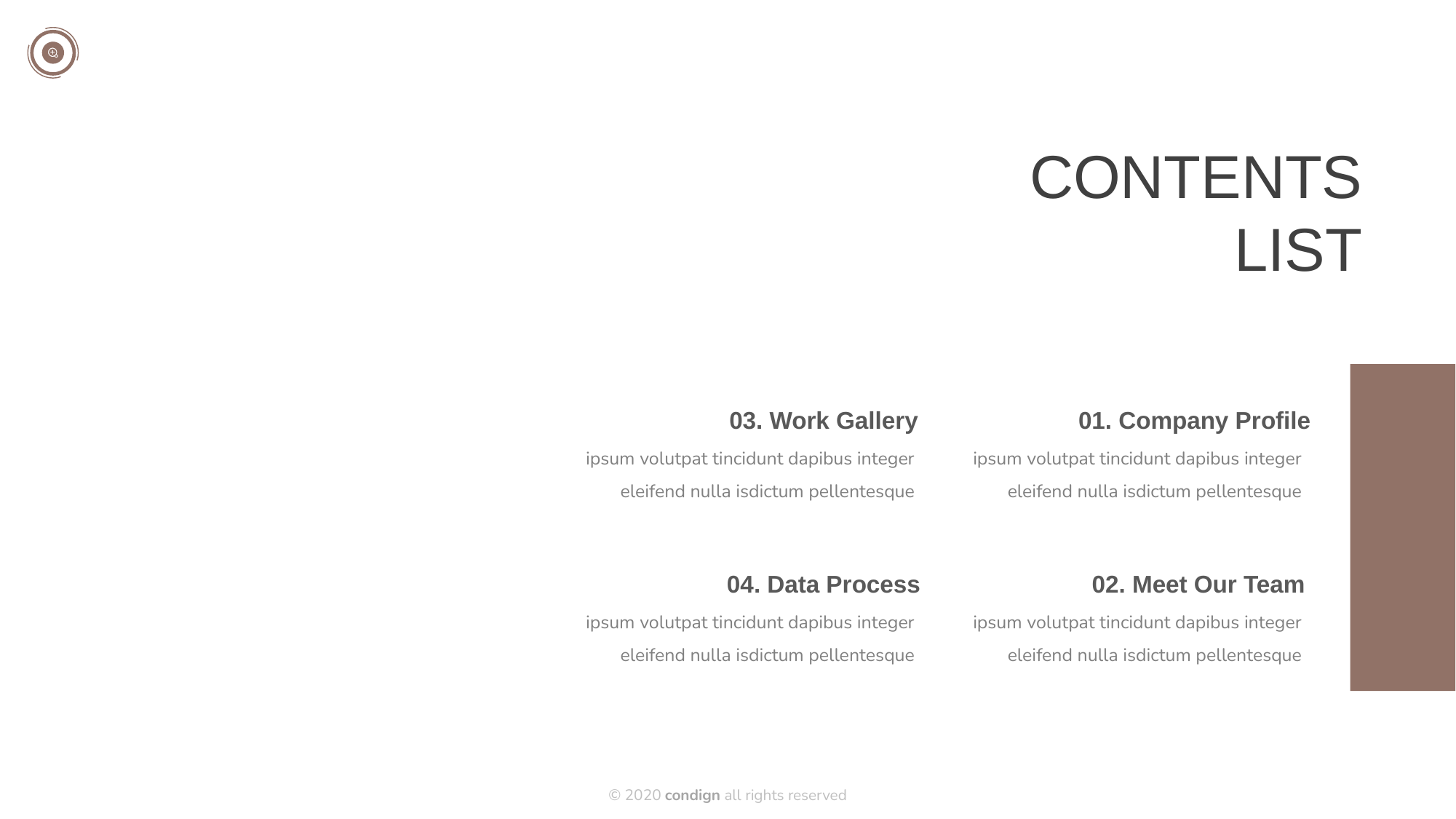

CONTENTS
LIST

03. Work Gallery
01. Company Profile
ipsum volutpat tincidunt dapibus integer eleifend nulla isdictum pellentesque
ipsum volutpat tincidunt dapibus integer eleifend nulla isdictum pellentesque
04. Data Process
02. Meet Our Team
ipsum volutpat tincidunt dapibus integer eleifend nulla isdictum pellentesque
ipsum volutpat tincidunt dapibus integer eleifend nulla isdictum pellentesque
© 2020 condign all rights reserved